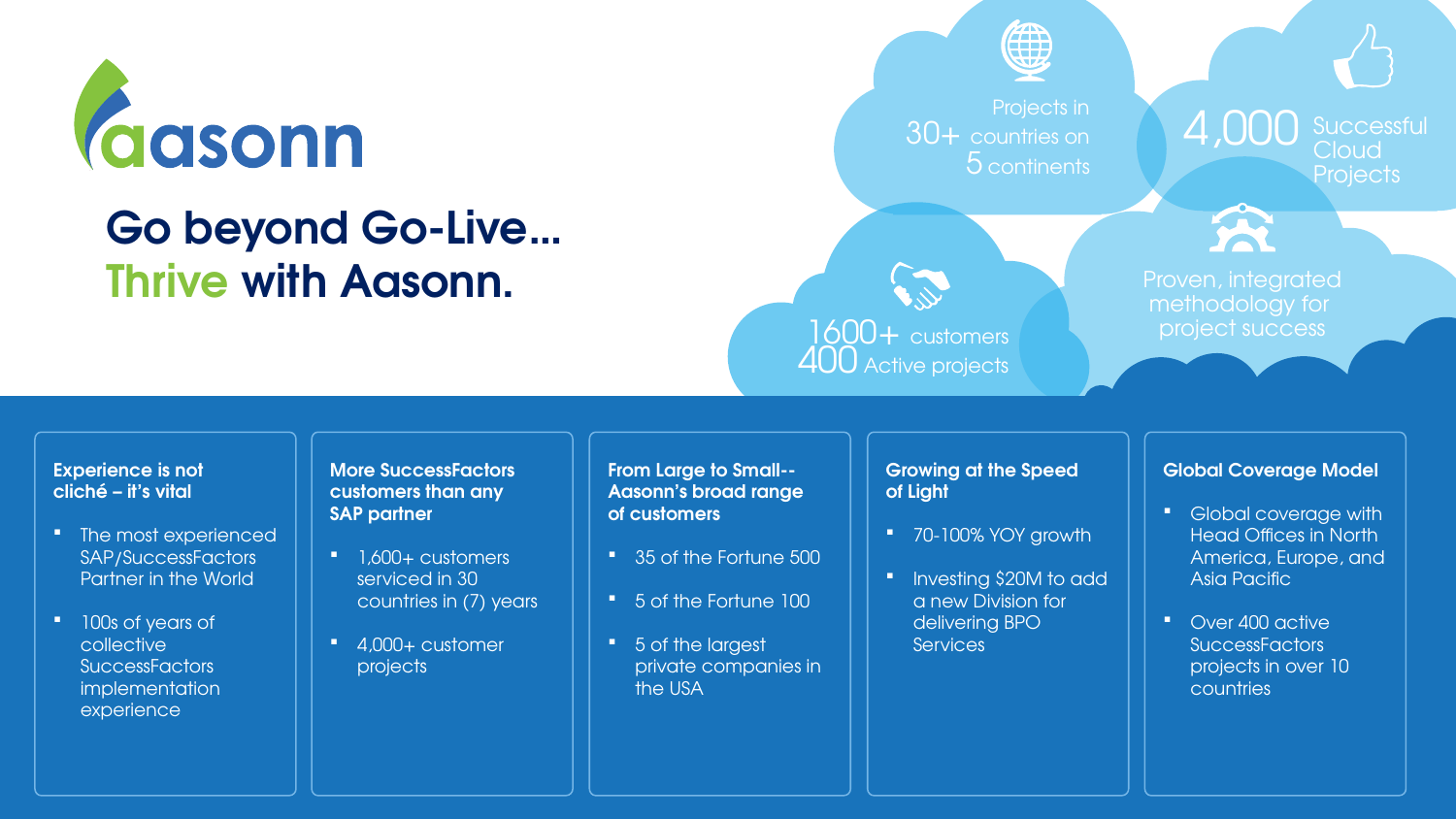

Projects in
30+ countries on
5 continents
Successful
Cloud
Projects
4,000

Go beyond Go-Live…
Thrive with Aasonn.

Proven, integrated
methodology for
project success

1600+ customers
400 Active projects

Experience is not
cliché – it’s vital
The most experienced SAP/SuccessFactors Partner in the World

100s of years of collective SuccessFactors implementation experience
More SuccessFactors
customers than any
SAP partner
1,600+ customers serviced in 30 countries in (7) years

4,000+ customer projects
From Large to Small--
Aasonn’s broad range
of customers
35 of the Fortune 500

5 of the Fortune 100

5 of the largest private companies in the USA
Growing at the Speed
of Light
70-100% YOY growth

Investing $20M to add a new Division for delivering BPO Services
Global Coverage Model
Global coverage with Head Offices in North America, Europe, and Asia Pacific

Over 400 active SuccessFactors projects in over 10 countries